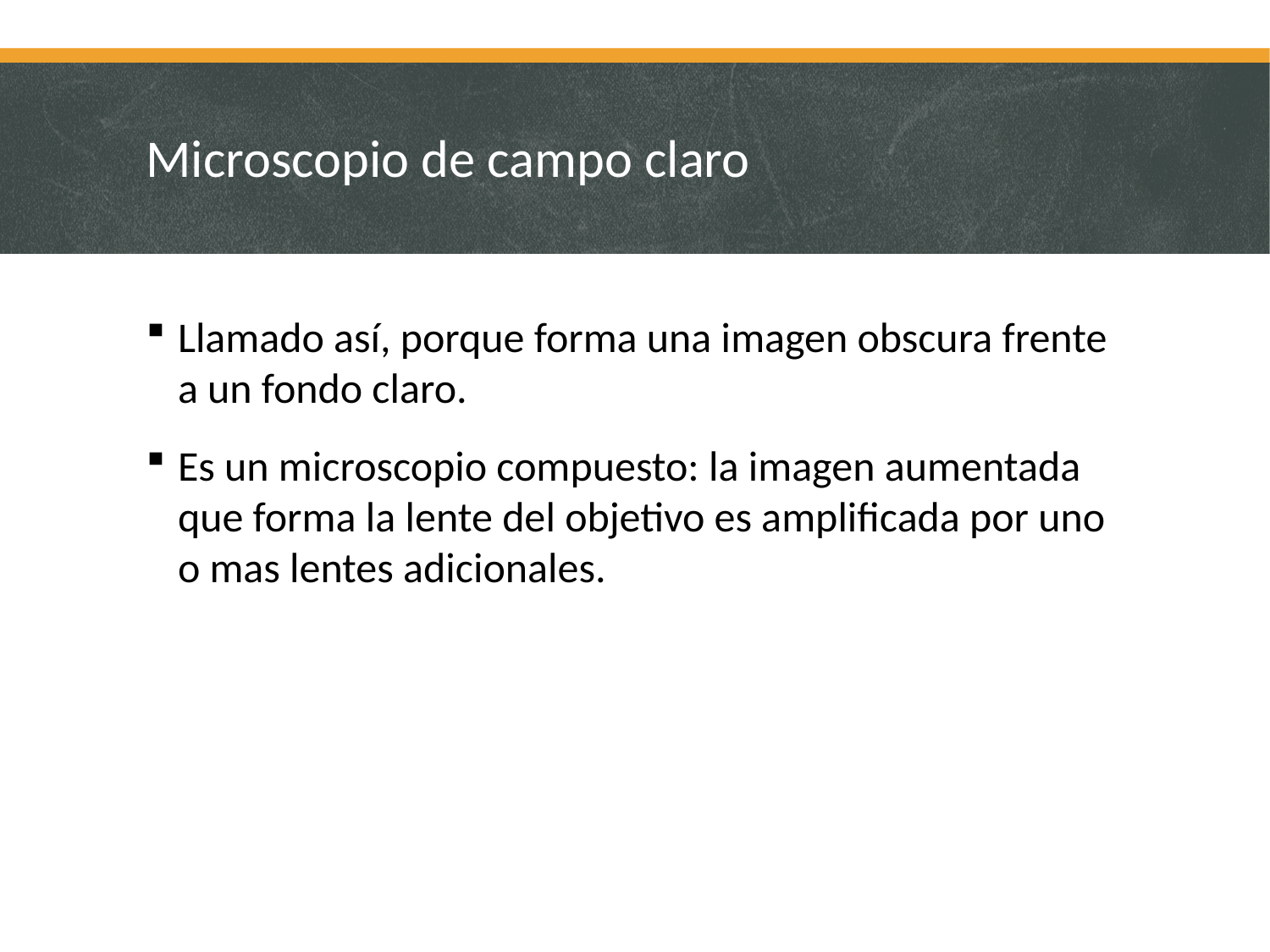

# Microscopio de campo claro
Llamado así, porque forma una imagen obscura frente a un fondo claro.
Es un microscopio compuesto: la imagen aumentada que forma la lente del objetivo es amplificada por uno o mas lentes adicionales.